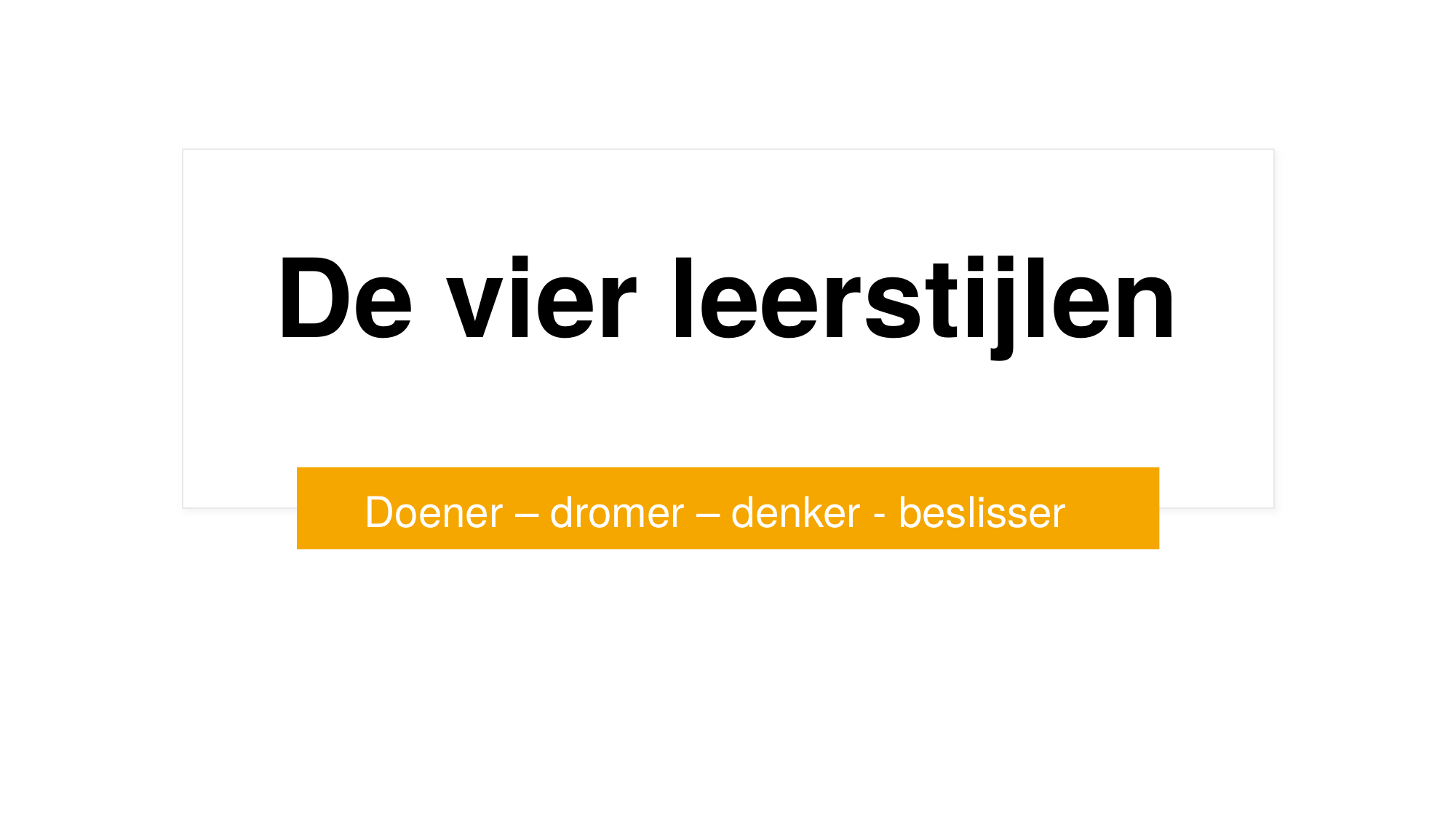

# De vier leerstijlen

Doener – dromer – denker - beslisser